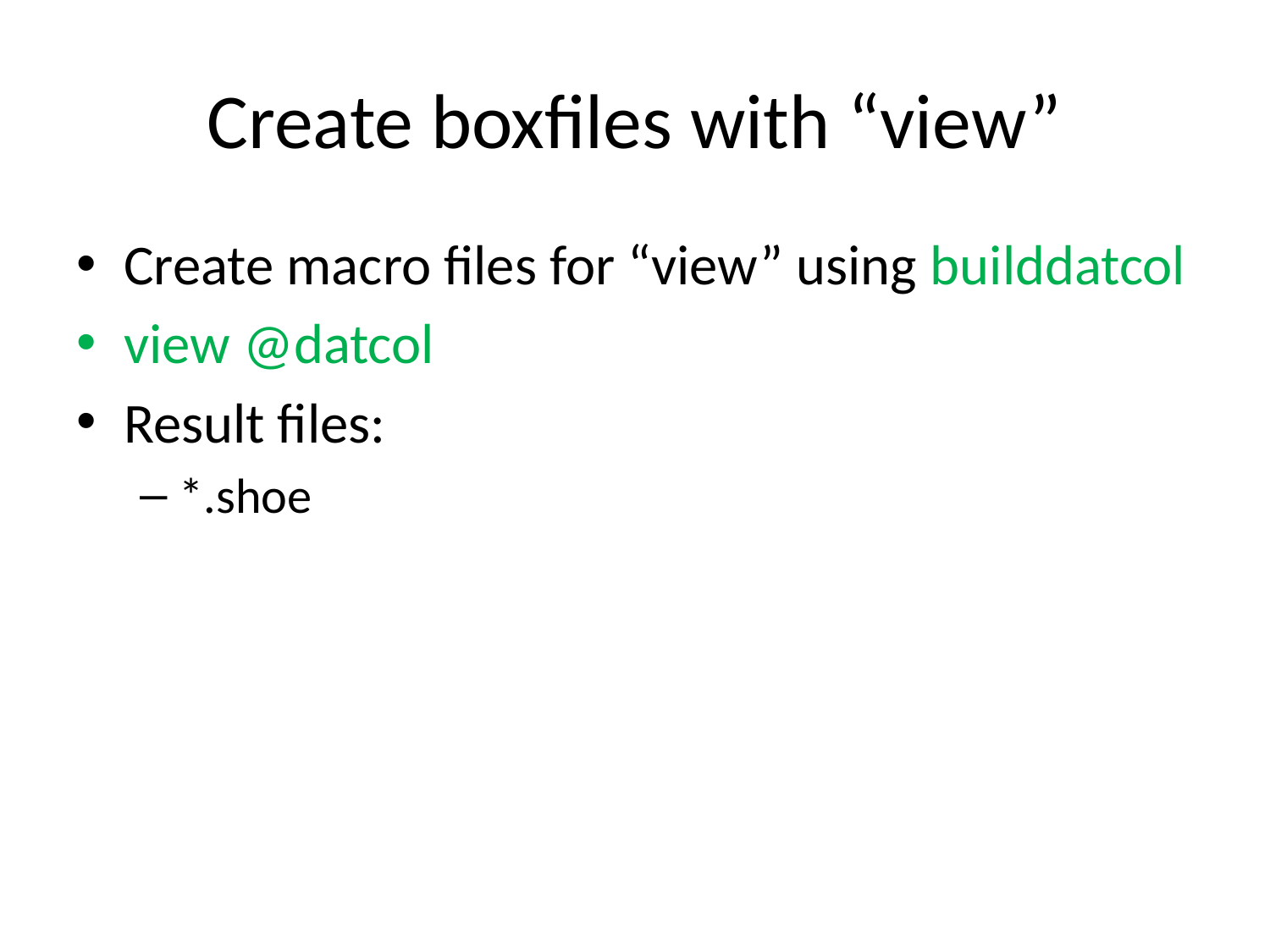

# Create boxfiles with “view”
Create macro files for “view” using builddatcol
view @datcol
Result files:
*.shoe